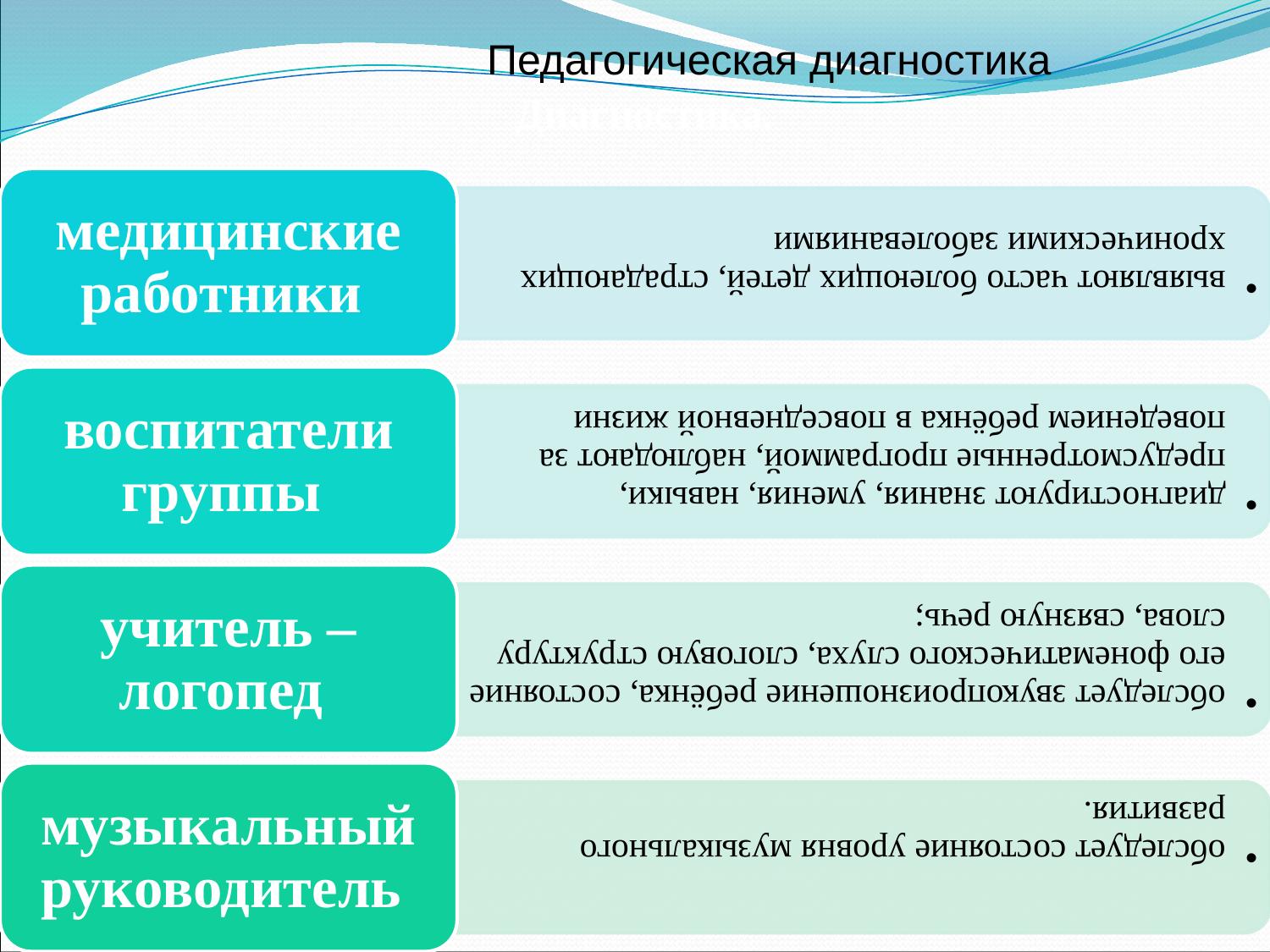

Педагогическая диагностика
        Диагностика.
выявляют часто болеющих детей, страдающих хроническими заболеваниями
медицинские работники
диагностируют знания, умения, навыки, предусмотренные программой, наблюдают за поведением ребёнка в повседневной жизни
воспитатели группы
обследует звукопроизношение ребёнка, состояние его фонематического слуха, слоговую структуру слова, связную речь;
учитель – логопед

обследует состояние уровня музыкального развития.
музыкальный руководитель
выявляют часто болеющих детей, страдающих хроническими заболеваниями
медицинские работни
диагностируют знания, умения, навыки, предусмотренные программой, наблюдают за поведением ребёнка в повседневной жизни
воспитатели группы
обследует  звукопроизношение ребёнка, состояние его фонематического слуха, слоговую структуру слова, связную речь;
учитель – логопед

обследует состояние уровня музыкального развития.
музыкальный руководитель